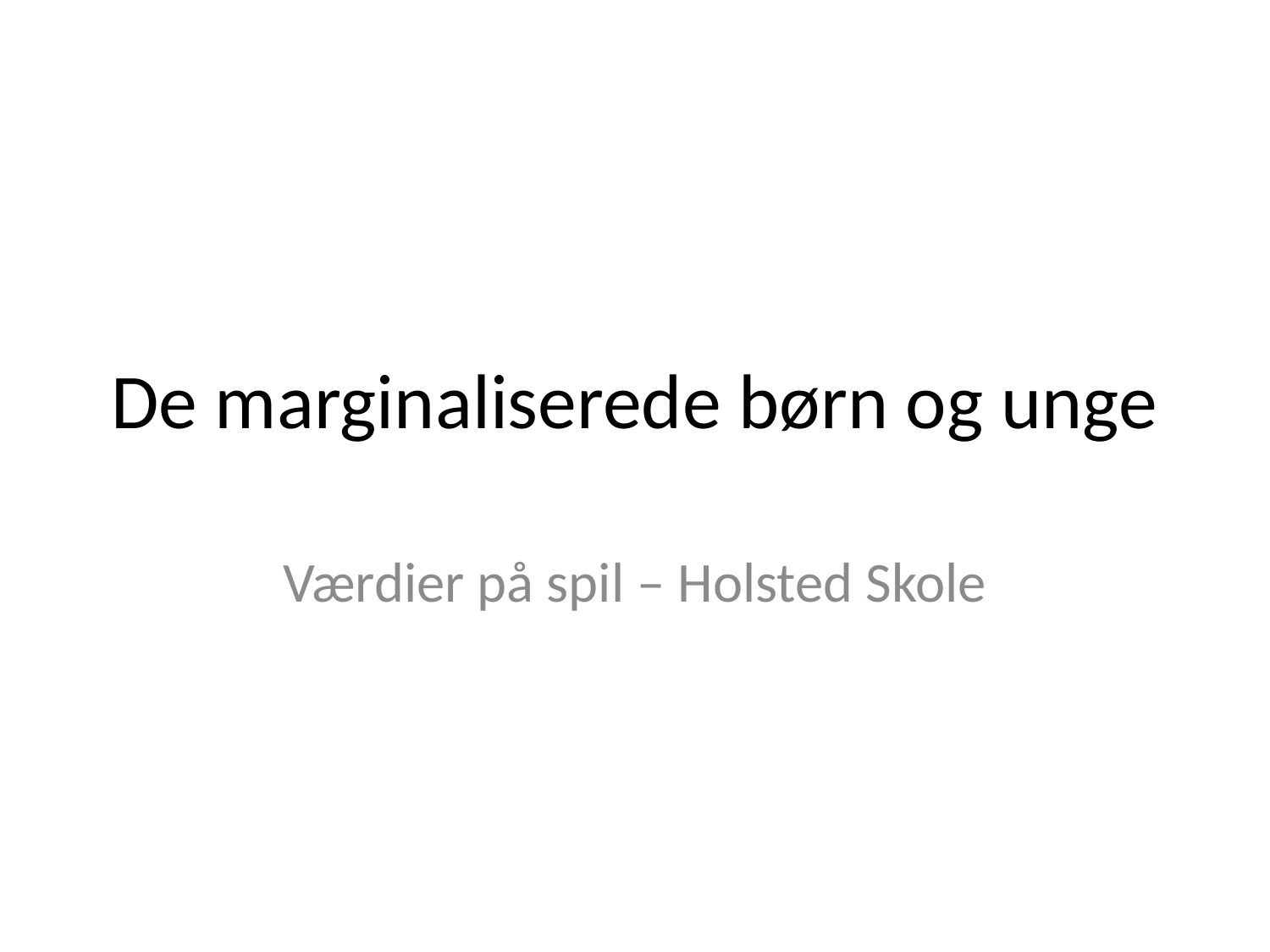

# De marginaliserede børn og unge
Værdier på spil – Holsted Skole